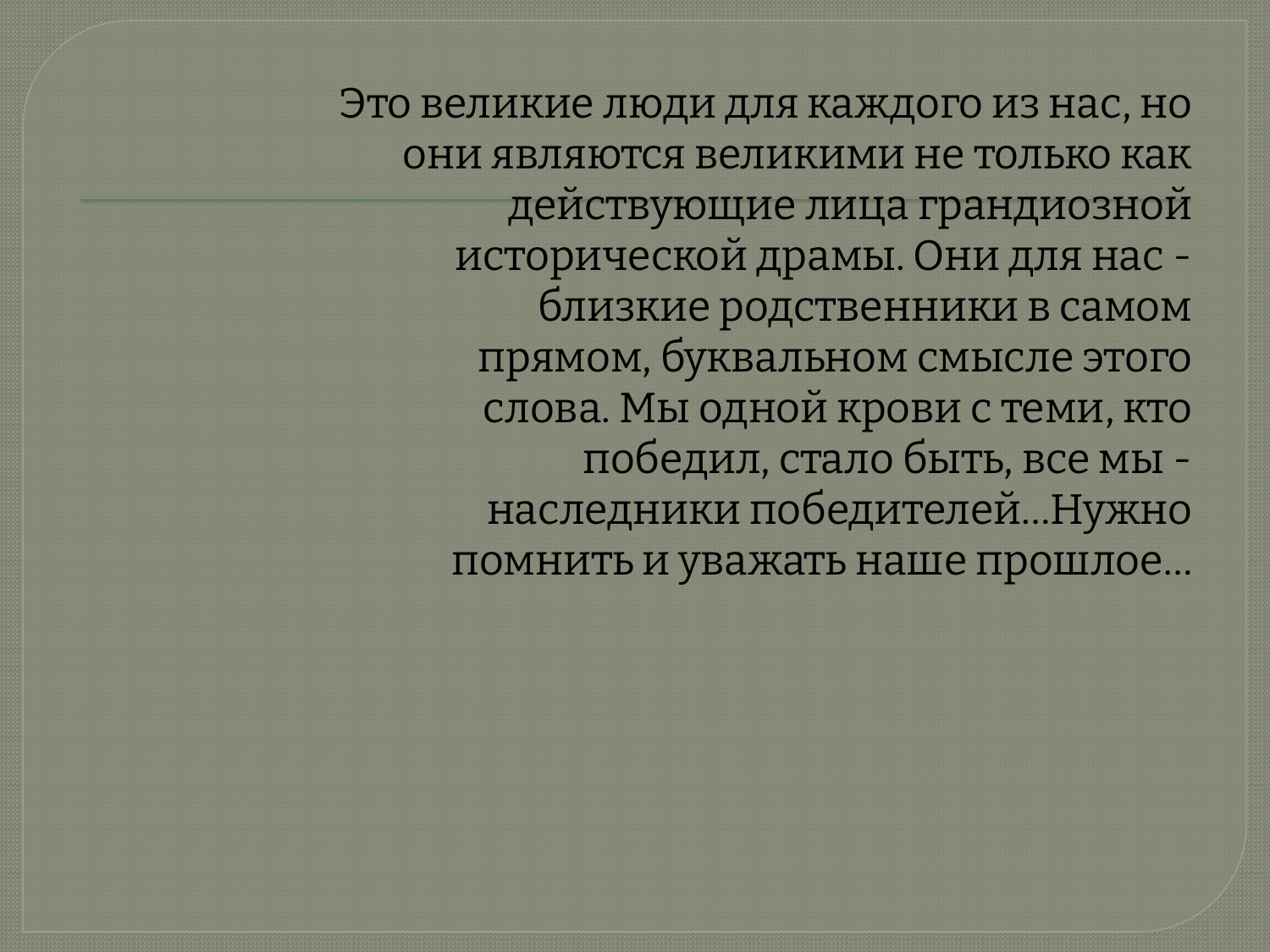

Это великие люди для каждого из нас, но они являются великими не только как действующие лица грандиозной исторической драмы. Они для нас - близкие родственники в самом прямом, буквальном смысле этого слова. Мы одной крови с теми, кто победил, стало быть, все мы - наследники победителей…Нужно помнить и уважать наше прошлое…